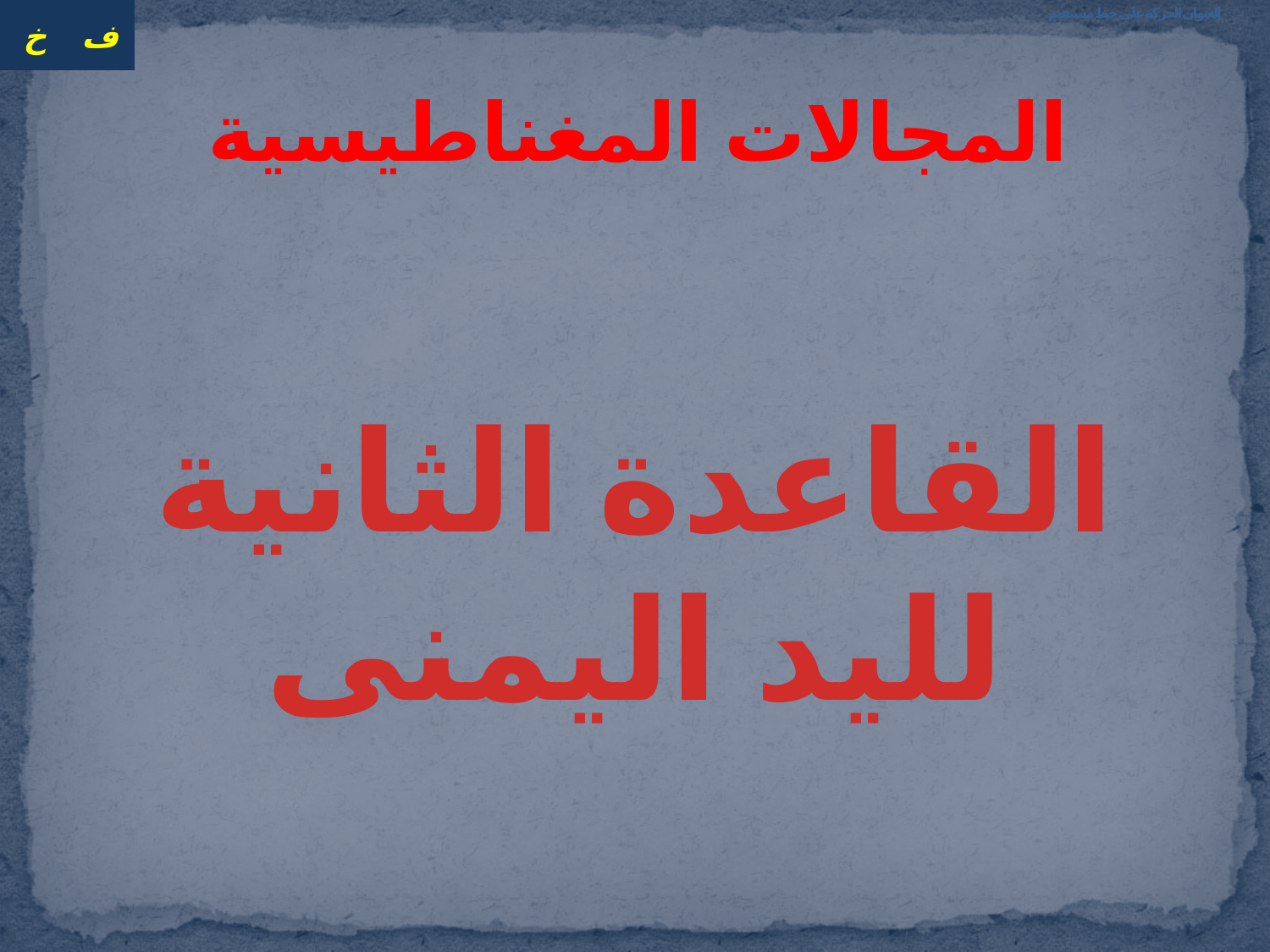

# العنوان الحركة على خط مستقيم
المجالات المغناطيسية
القاعدة الثانية لليد اليمنى